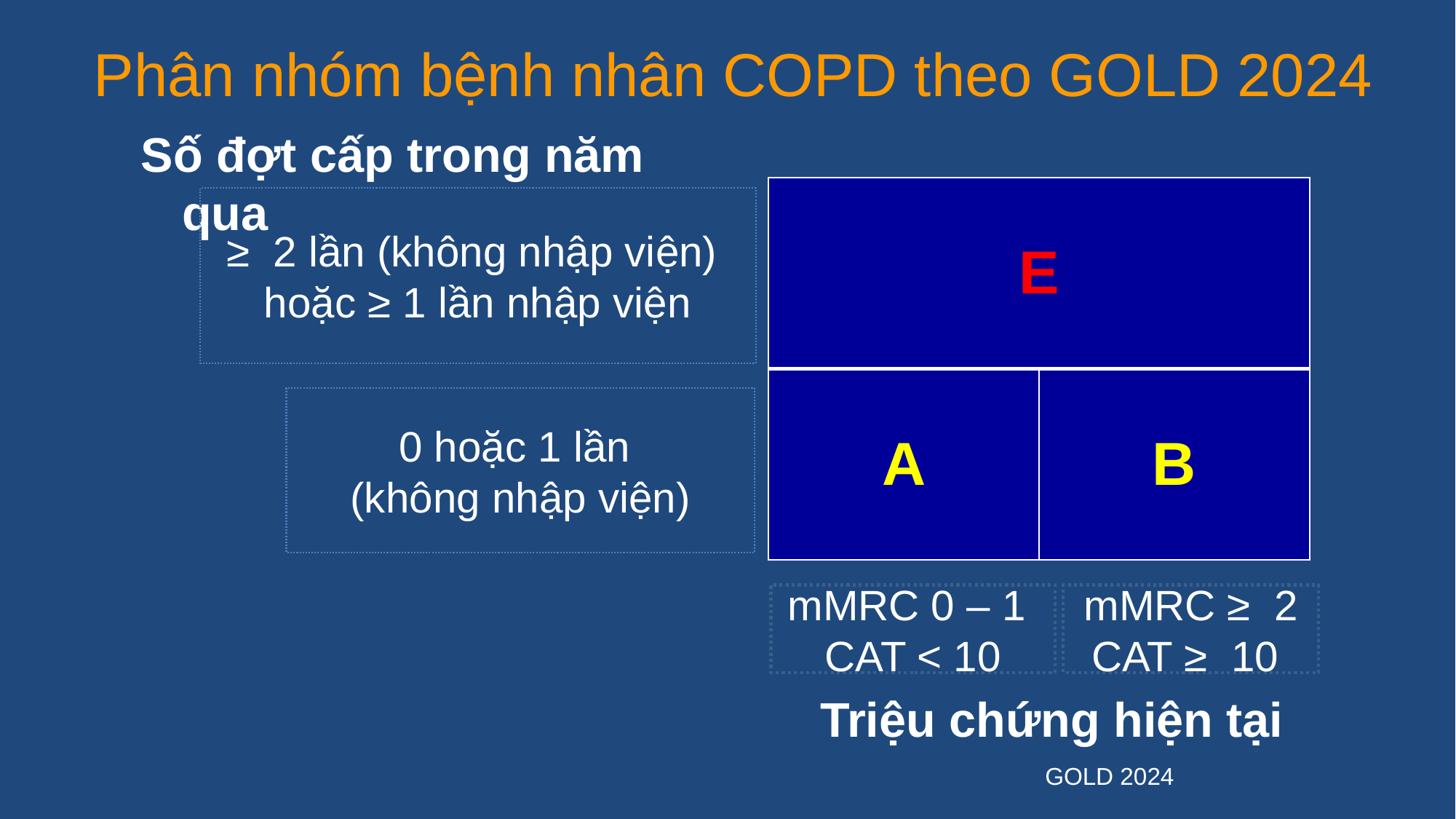

# Phân nhóm bệnh nhân COPD theo GOLD 2024
Số đợt cấp trong năm qua
| E | D |
| --- | --- |
| A | B |
≥  2 lần (không nhập viện)
hoặc ≥ 1 lần nhập viện
0 hoặc 1 lần
(không nhập viện)
mMRC 0 – 1
CAT < 10
mMRC ≥  2
CAT ≥  10
Triệu chứng hiện tại
GOLD 2024